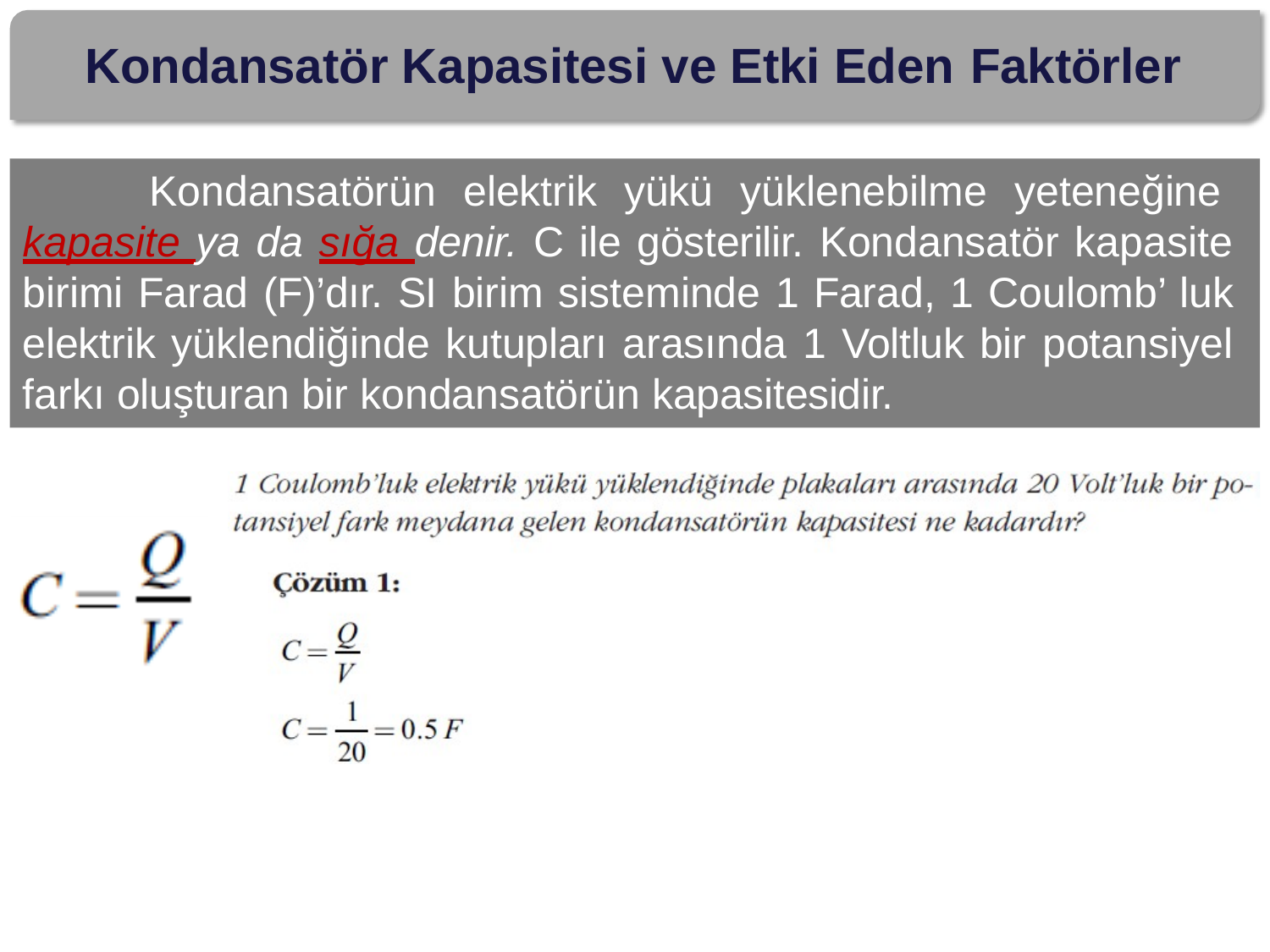

# Kondansatör Kapasitesi ve Etki Eden Faktörler

Kondansatörün elektrik yükü yüklenebilme yeteneğine  kapasite ya da sığa denir. C ile gösterilir. Kondansatör kapasite  birimi Farad (F)’dır. SI birim sisteminde 1 Farad, 1 Coulomb’ luk  elektrik yüklendiğinde kutupları arasında 1 Voltluk bir potansiyel  farkı oluşturan bir kondansatörün kapasitesidir.